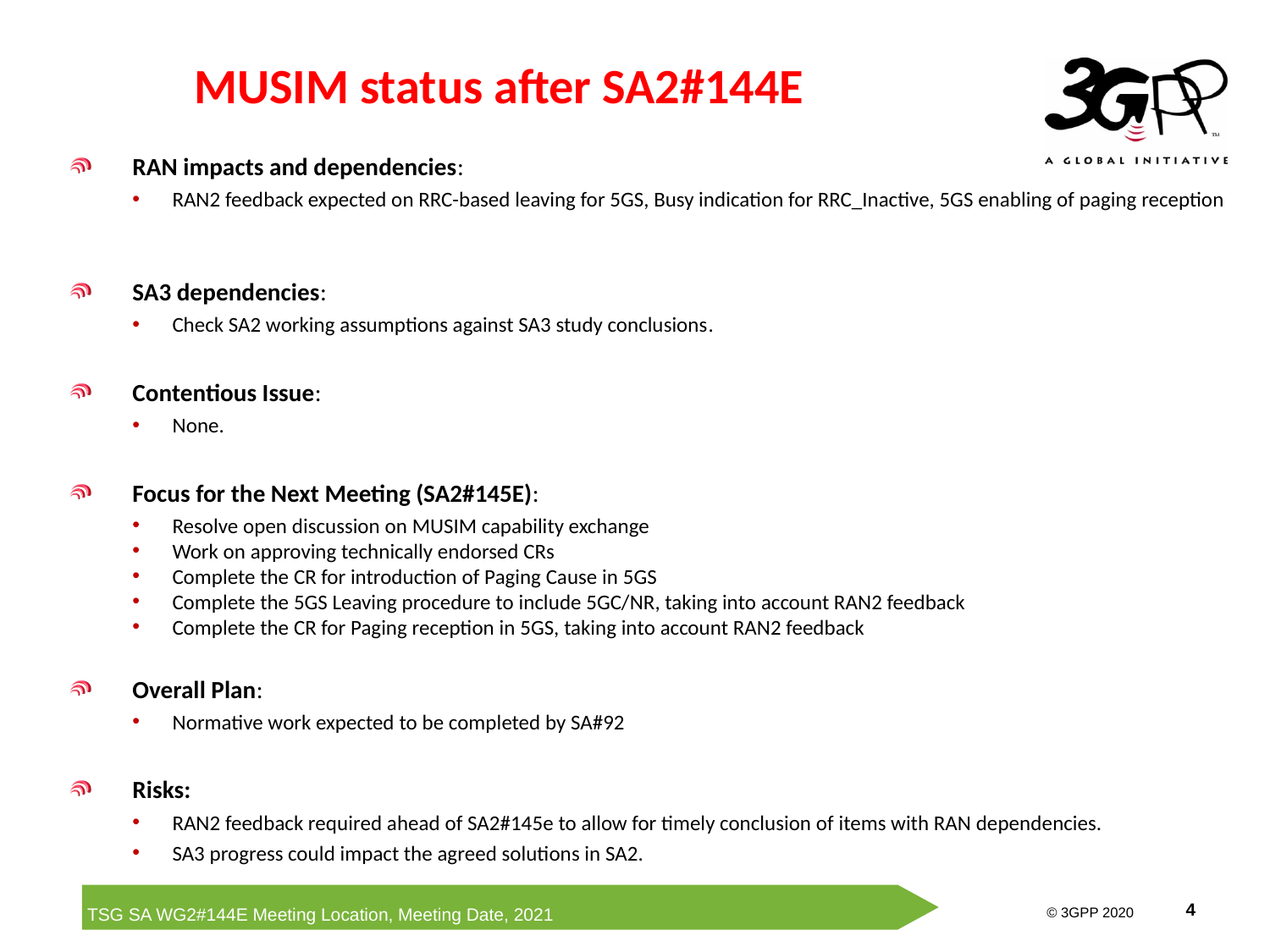

# MUSIM status after SA2#144E
RAN impacts and dependencies:
RAN2 feedback expected on RRC-based leaving for 5GS, Busy indication for RRC_Inactive, 5GS enabling of paging reception

SA3 dependencies:
Check SA2 working assumptions against SA3 study conclusions.

Contentious Issue:
None.

Focus for the Next Meeting (SA2#145E):
Resolve open discussion on MUSIM capability exchange
Work on approving technically endorsed CRs
Complete the CR for introduction of Paging Cause in 5GS
Complete the 5GS Leaving procedure to include 5GC/NR, taking into account RAN2 feedback
Complete the CR for Paging reception in 5GS, taking into account RAN2 feedback

Overall Plan:
Normative work expected to be completed by SA#92

Risks:
RAN2 feedback required ahead of SA2#145e to allow for timely conclusion of items with RAN dependencies.
SA3 progress could impact the agreed solutions in SA2.